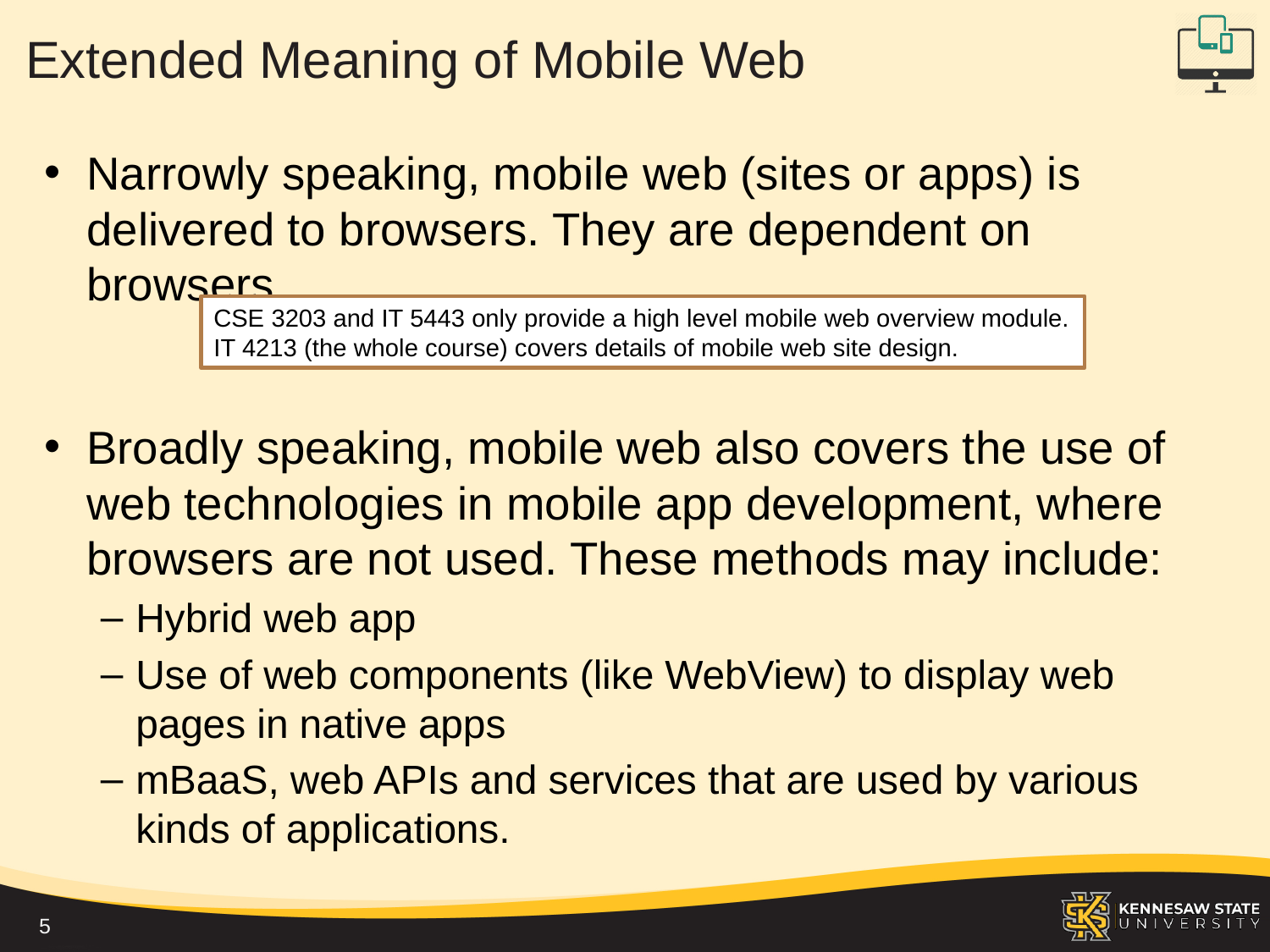

# Extended Meaning of Mobile Web
Narrowly speaking, mobile web (sites or apps) is delivered to browsers. They are dependent on browsers.

Broadly speaking, mobile web also covers the use of web technologies in mobile app development, where browsers are not used. These methods may include:
Hybrid web app
Use of web components (like WebView) to display web pages in native apps
mBaaS, web APIs and services that are used by various kinds of applications.
CSE 3203 and IT 5443 only provide a high level mobile web overview module.
IT 4213 (the whole course) covers details of mobile web site design.
5